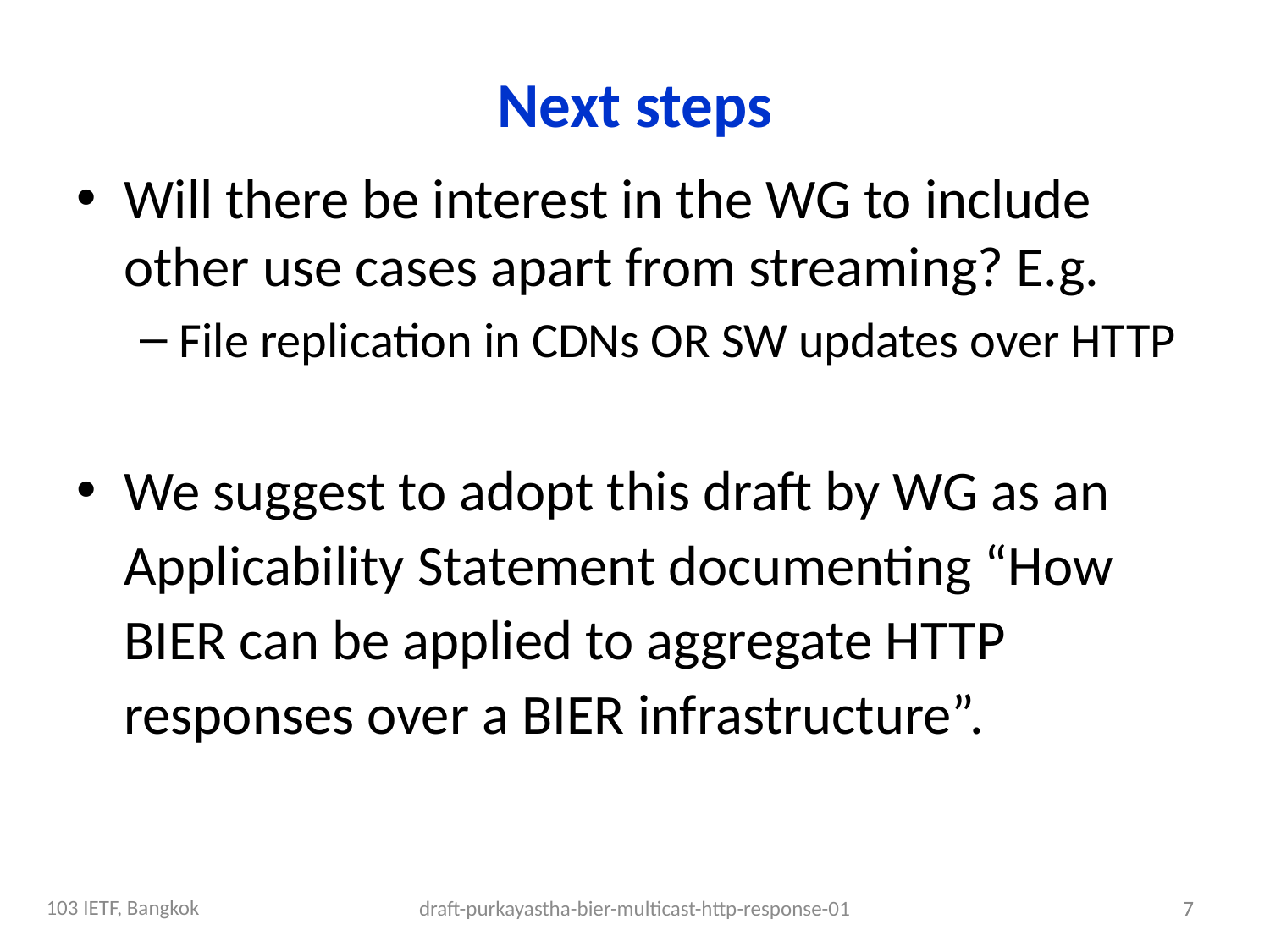

Next steps
Will there be interest in the WG to include other use cases apart from streaming? E.g.
File replication in CDNs OR SW updates over HTTP

We suggest to adopt this draft by WG as an Applicability Statement documenting “How BIER can be applied to aggregate HTTP responses over a BIER infrastructure”.
103 IETF, Bangkok
draft-purkayastha-bier-multicast-http-response-01
7
7